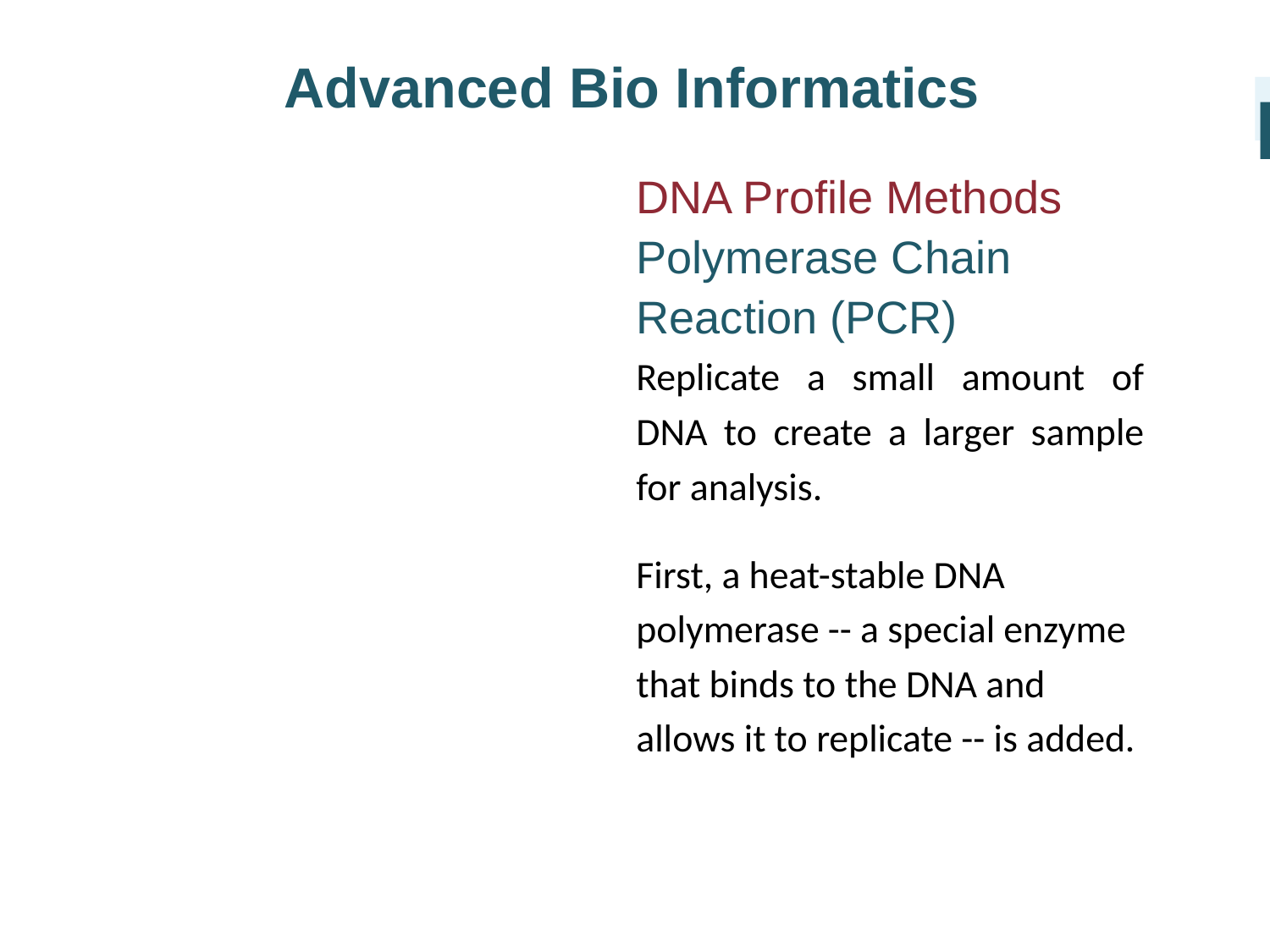

Advanced Bio Informatics
I
DNA Profile Methods Polymerase Chain Reaction (PCR)
Replicate a small amount of DNA to create a larger sample for analysis.
First, a heat-stable DNA polymerase -- a special enzyme that binds to the DNA and allows it to replicate -- is added.